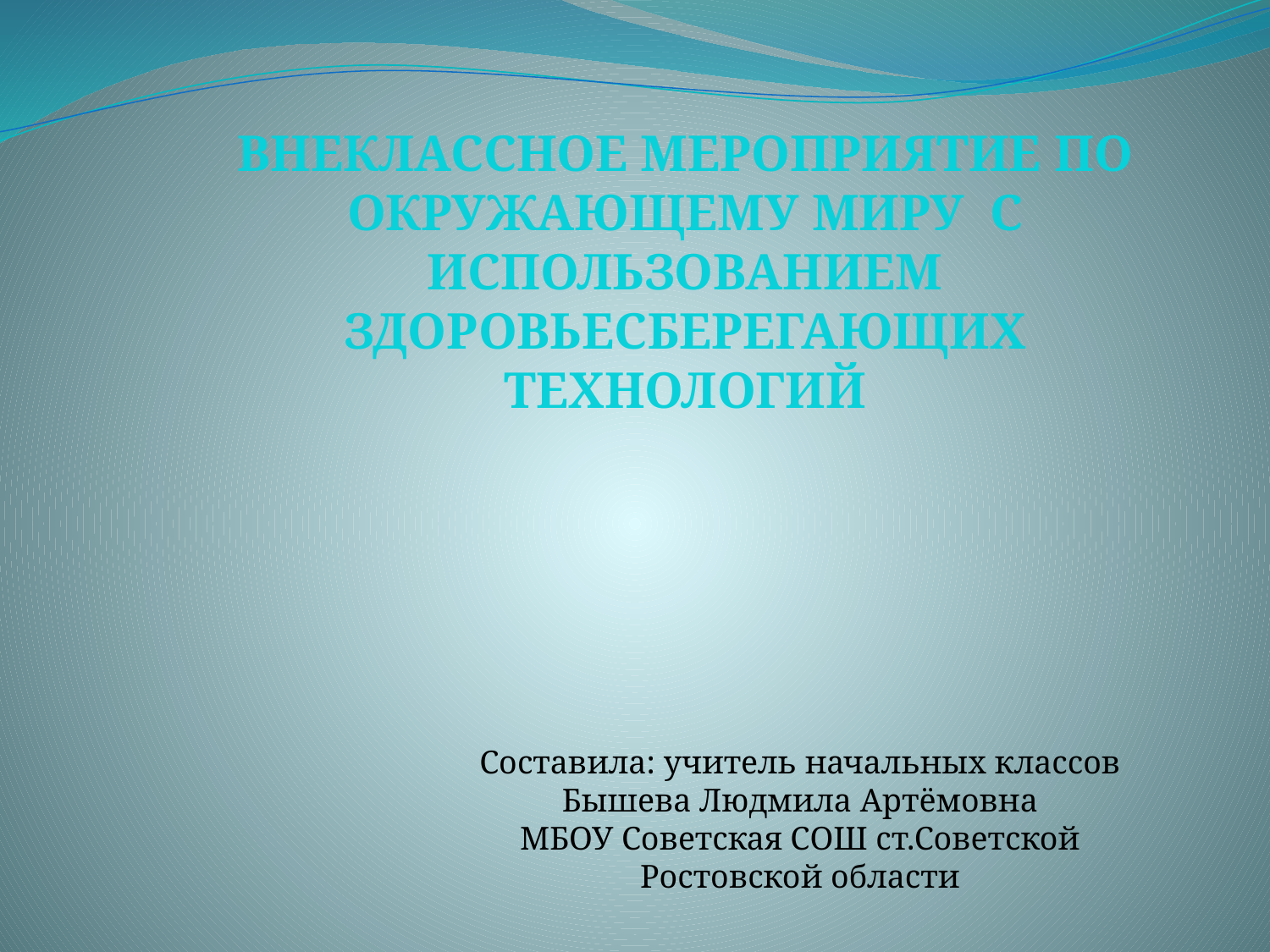

ВНЕКЛАССНОЕ МЕРОПРИЯТИЕ ПО ОКРУЖАЮЩЕМУ МИРУ  С ИСПОЛЬЗОВАНИЕМ ЗДОРОВЬЕСБЕРЕГАЮЩИХ ТЕХНОЛОГИЙ
Составила: учитель начальных классов
Бышева Людмила Артёмовна
МБОУ Советская СОШ ст.Советской
Ростовской области